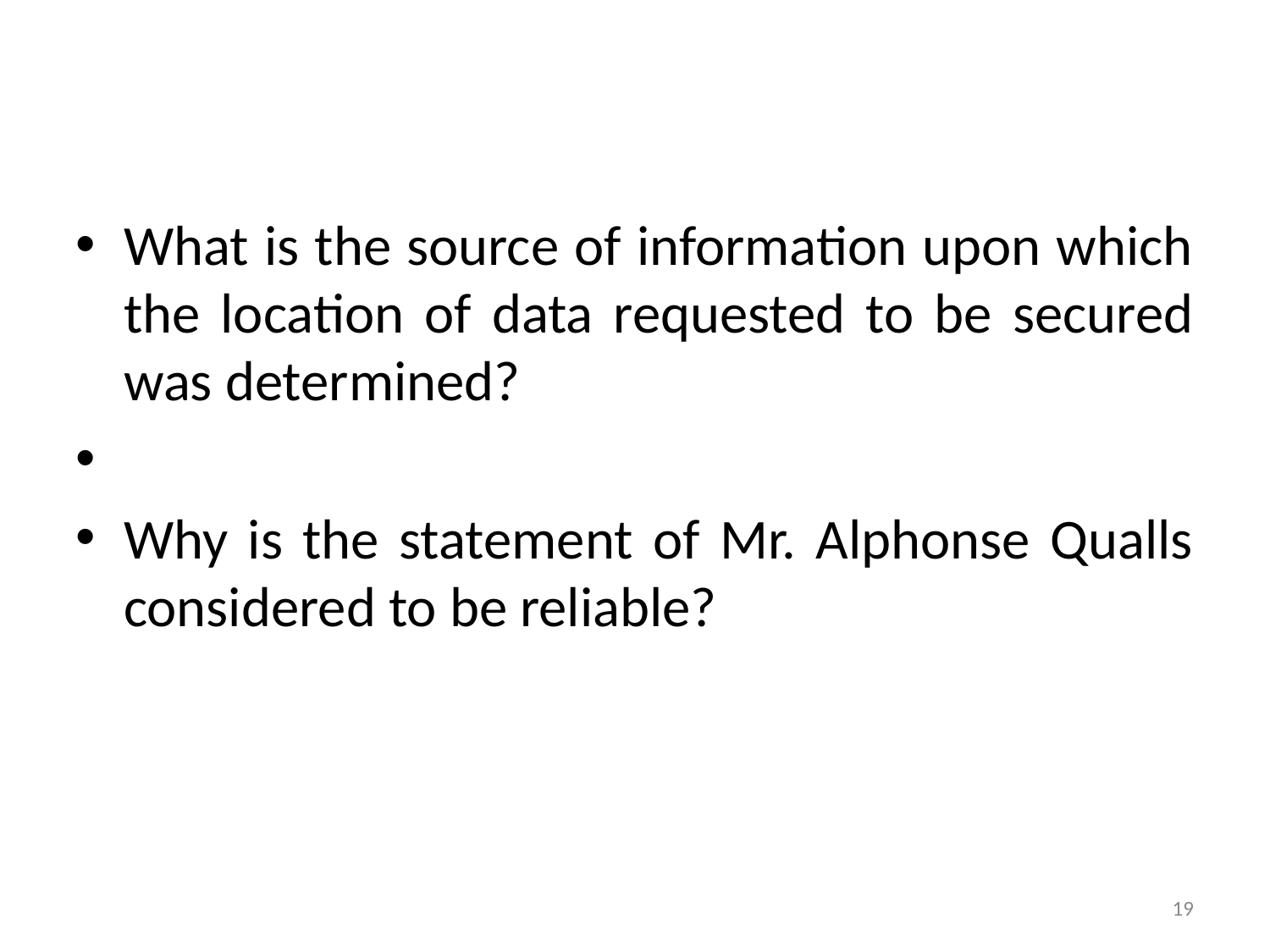

What is the source of information upon which the location of data requested to be secured was determined?

Why is the statement of Mr. Alphonse Qualls considered to be reliable?

19